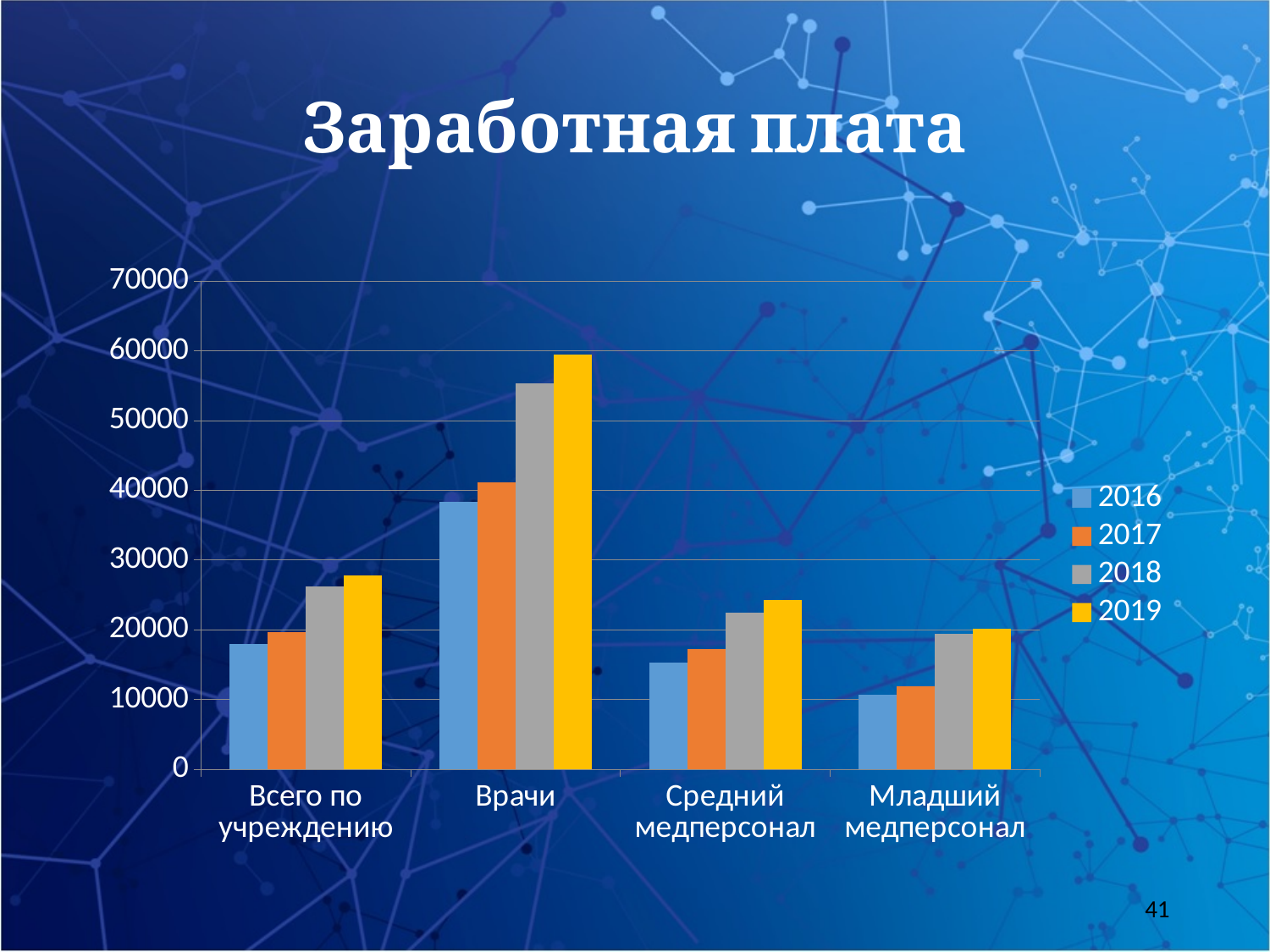

# Заработная плата

### Chart

| Category | 2016 | 2017 | 2018 | 2019 |
|---|---|---|---|---|
| Всего по учреждению | 17973.83 | 19677.22 | 26213.94000000002 | 27845.75 |
| Врачи | 38418.97 | 41190.47 | 55362.4 | 59472.4 |
| Средний медперсонал | 15290.51 | 17268.78000000002 | 22522.1 | 24290.44000000002 |
| Младший медперсонал | 10691.949999999983 | 11896.83 | 19444.43 | 20175.349999999933 |
41